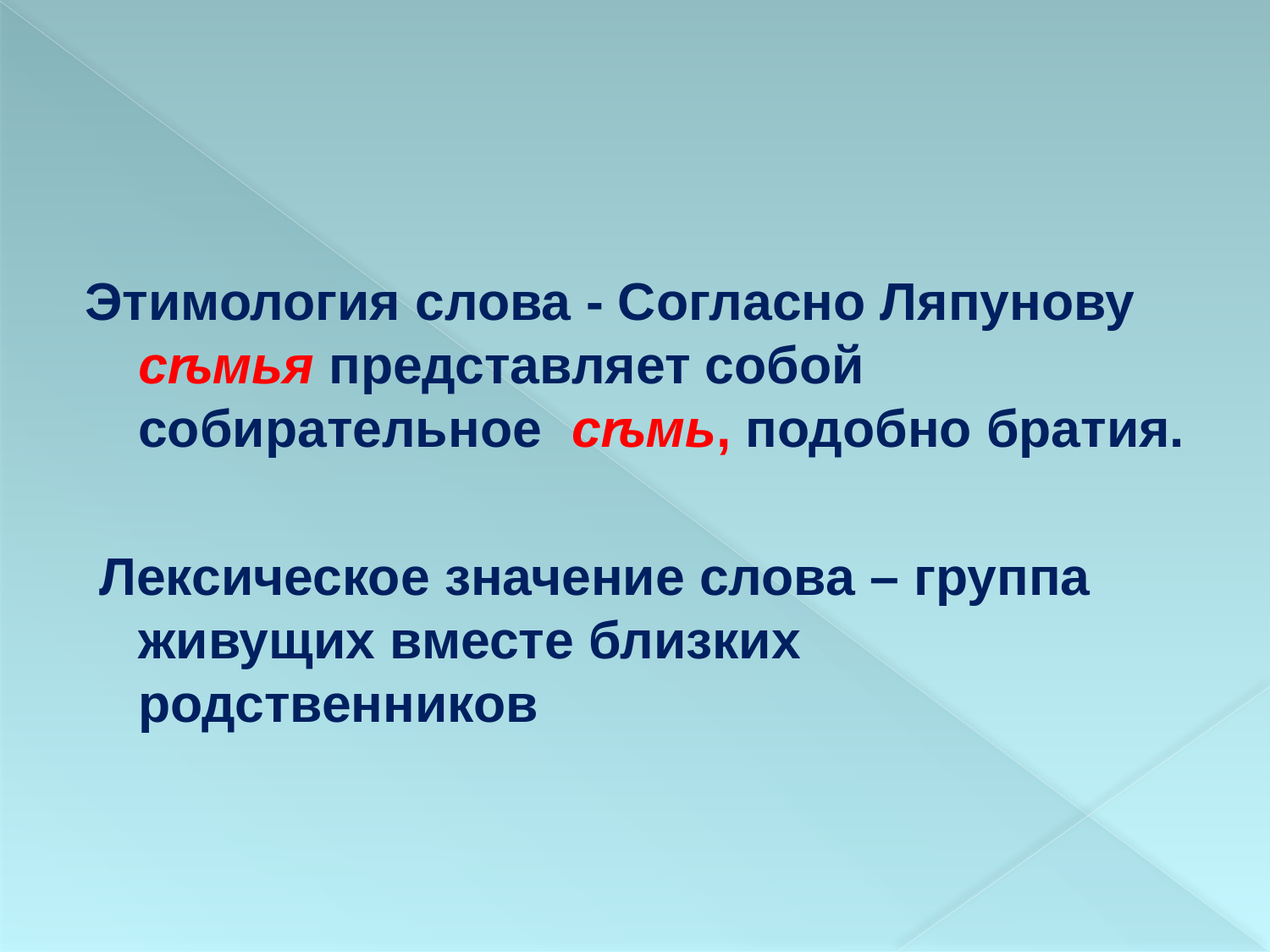

#
Этимология слова - Согласно Ляпунову  сѣмья представляет собой собирательное  сѣмь, подобно братия.

 Лексическое значение слова – группа живущих вместе близких родственников